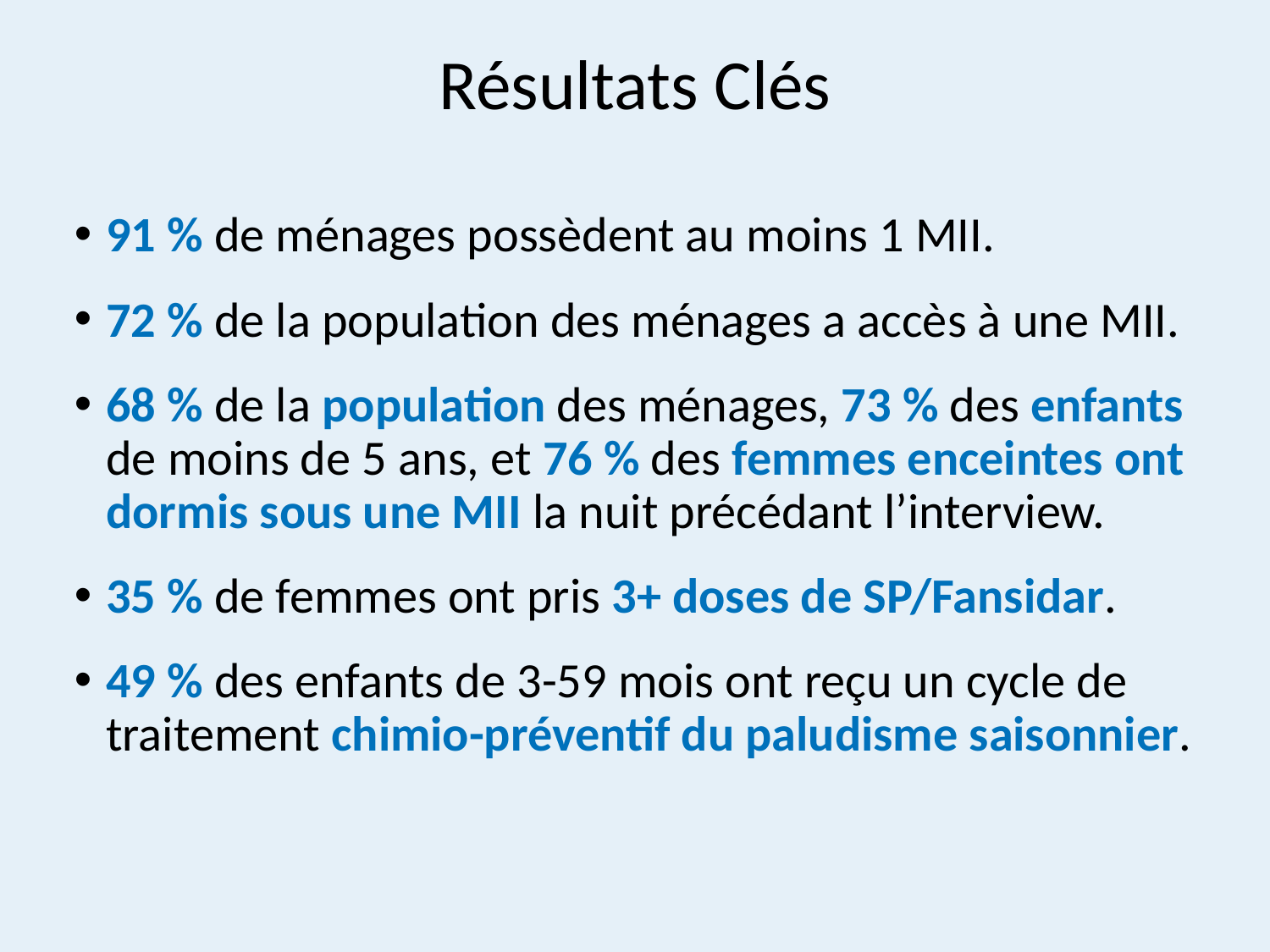

# Résultats Clés
91 % de ménages possèdent au moins 1 MII.
72 % de la population des ménages a accès à une MII.
68 % de la population des ménages, 73 % des enfants de moins de 5 ans, et 76 % des femmes enceintes ont dormis sous une MII la nuit précédant l’interview.
35 % de femmes ont pris 3+ doses de SP/Fansidar.
49 % des enfants de 3-59 mois ont reçu un cycle de traitement chimio-préventif du paludisme saisonnier.